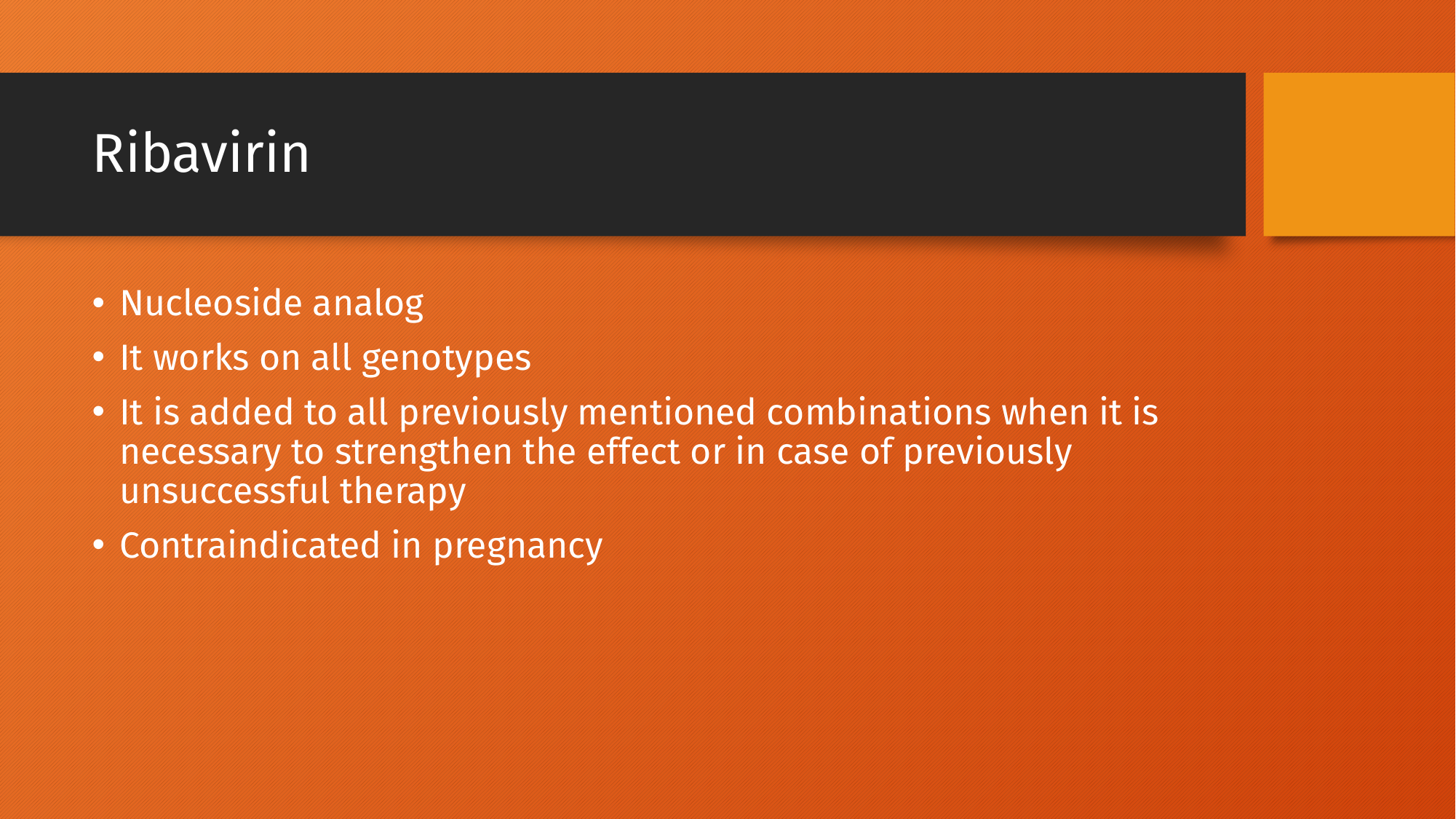

# Ribavirin
Nucleoside analog
It works on all genotypes
It is added to all previously mentioned combinations when it is necessary to strengthen the effect or in case of previously unsuccessful therapy
Contraindicated in pregnancy